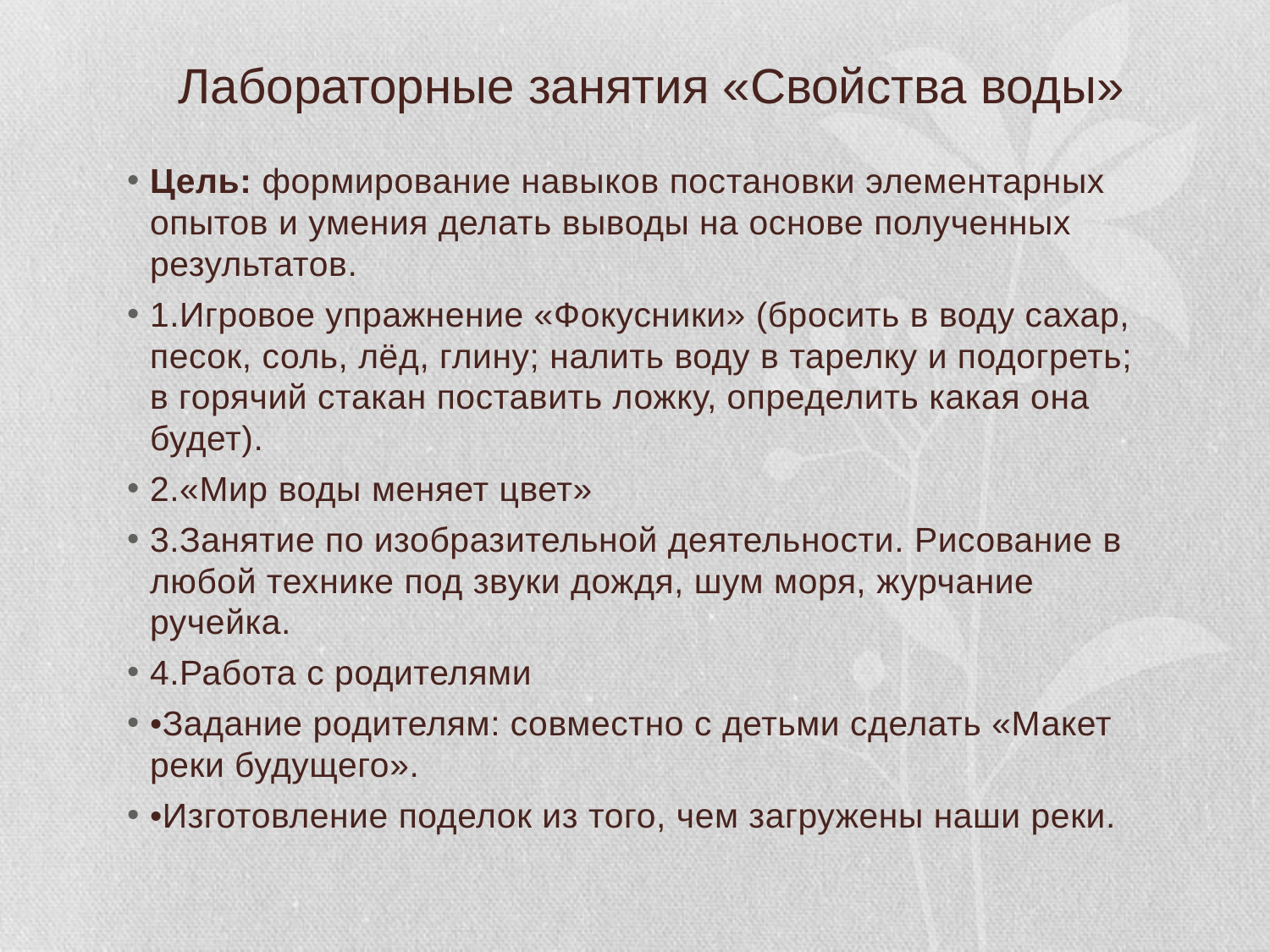

# Лабораторные занятия «Свойства воды»
Цель: формирование навыков постановки элементарных опытов и умения делать выводы на основе полученных результатов.
1.Игровое упражнение «Фокусники» (бросить в воду сахар, песок, соль, лёд, глину; налить воду в тарелку и подогреть; в горячий стакан поставить ложку, определить какая она будет).
2.«Мир воды меняет цвет»
3.Занятие по изобразительной деятельности. Рисование в любой технике под звуки дождя, шум моря, журчание ручейка.
4.Работа с родителями
•Задание родителям: совместно с детьми сделать «Макет реки будущего».
•Изготовление поделок из того, чем загружены наши реки.